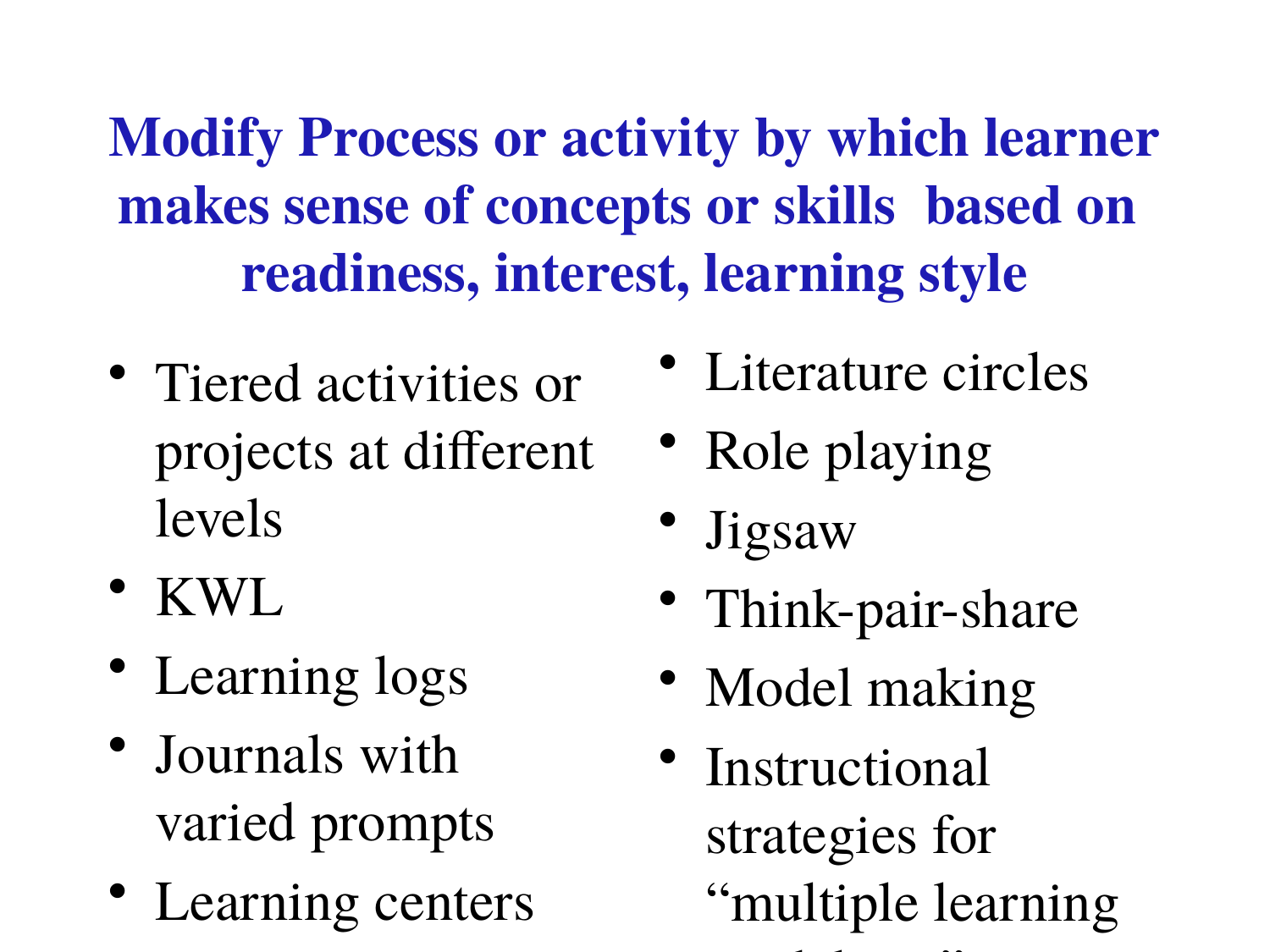

# Modify Process or activity by which learner makes sense of concepts or skills  based on  readiness, interest, learning style
Literature circles
Role playing
Jigsaw
Think-pair-share
Model making
Instructional strategies for “multiple learning modalities”
Tiered activities or projects at different levels
KWL
Learning logs
Journals with varied prompts
Learning centers